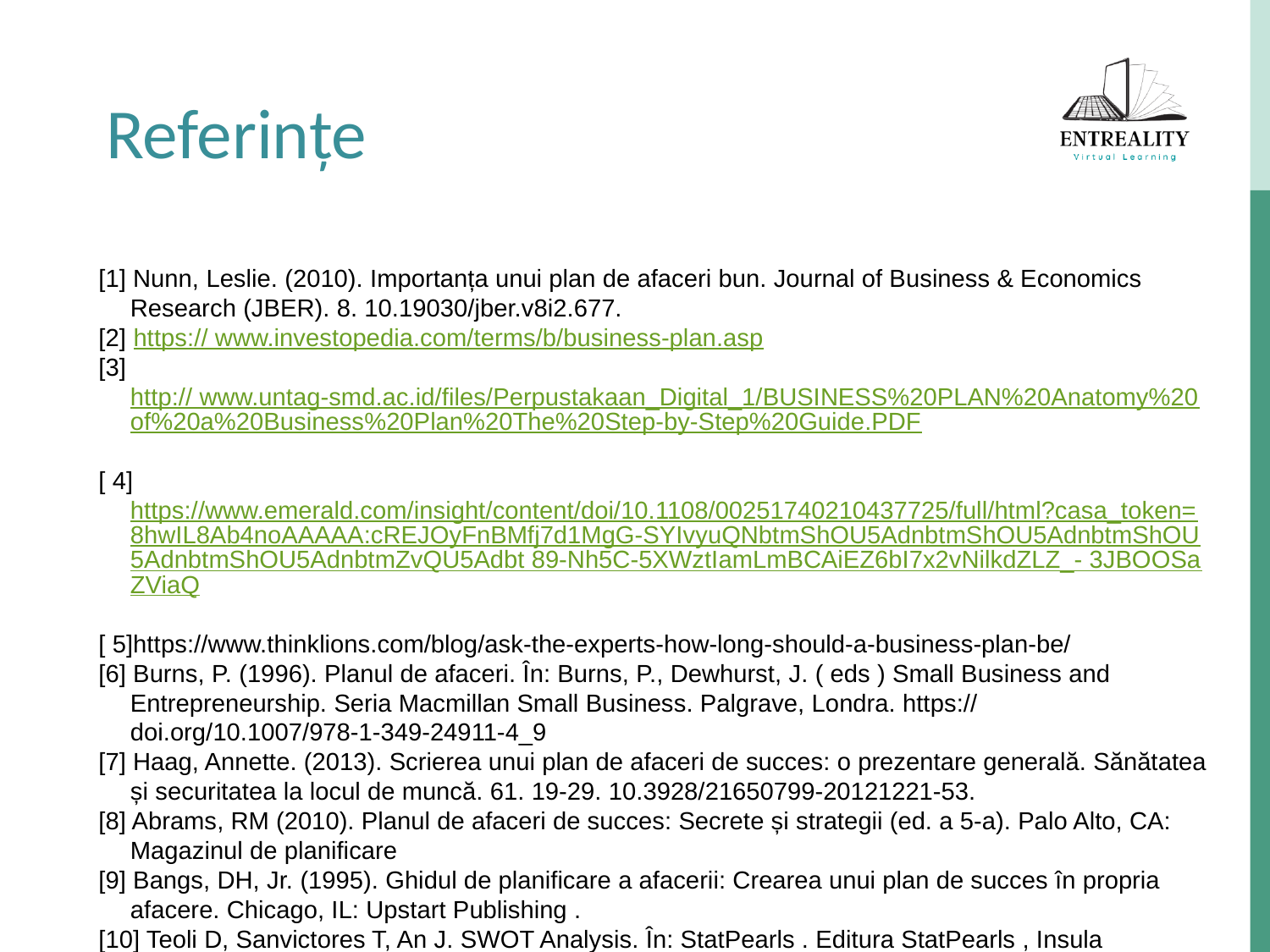

Referințe

[1] Nunn, Leslie. (2010). Importanța unui plan de afaceri bun. Journal of Business & Economics Research (JBER). 8. 10.19030/jber.v8i2.677.
[2] https:// www.investopedia.com/terms/b/business-plan.asp
[3] http:// www.untag-smd.ac.id/files/Perpustakaan_Digital_1/BUSINESS%20PLAN%20Anatomy%20of%20a%20Business%20Plan%20The%20Step-by-Step%20Guide.PDF
[ 4] https://www.emerald.com/insight/content/doi/10.1108/00251740210437725/full/html?casa_token=8hwIL8Ab4noAAAAA:cREJOyFnBMfj7d1MgG-SYIvyuQNbtmShOU5AdnbtmShOU5AdnbtmShOU5AdnbtmShOU5AdnbtmZvQU5Adbt 89-Nh5C-5XWztIamLmBCAiEZ6bI7x2vNilkdZLZ_- 3JBOOSaZViaQ
[ 5]https://www.thinklions.com/blog/ask-the-experts-how-long-should-a-business-plan-be/
[6] Burns, P. (1996). Planul de afaceri. În: Burns, P., Dewhurst, J. ( eds ) Small Business and Entrepreneurship. Seria Macmillan Small Business. Palgrave, Londra. https:// doi.org/10.1007/978-1-349-24911-4_9
[7] Haag, Annette. (2013). Scrierea unui plan de afaceri de succes: o prezentare generală. Sănătatea și securitatea la locul de muncă. 61. 19-29. 10.3928/21650799-20121221-53.
[8] Abrams, RM (2010). Planul de afaceri de succes: Secrete și strategii (ed. a 5-a). Palo Alto, CA: Magazinul de planificare
[9] Bangs, DH, Jr. (1995). Ghidul de planificare a afacerii: Crearea unui plan de succes în propria afacere. Chicago, IL: Upstart Publishing .
[10] Teoli D, Sanvictores T, An J. SWOT Analysis. În: StatPearls . Editura StatPearls , Insula comorilor (FL); 2022. PMID: 30725987 .